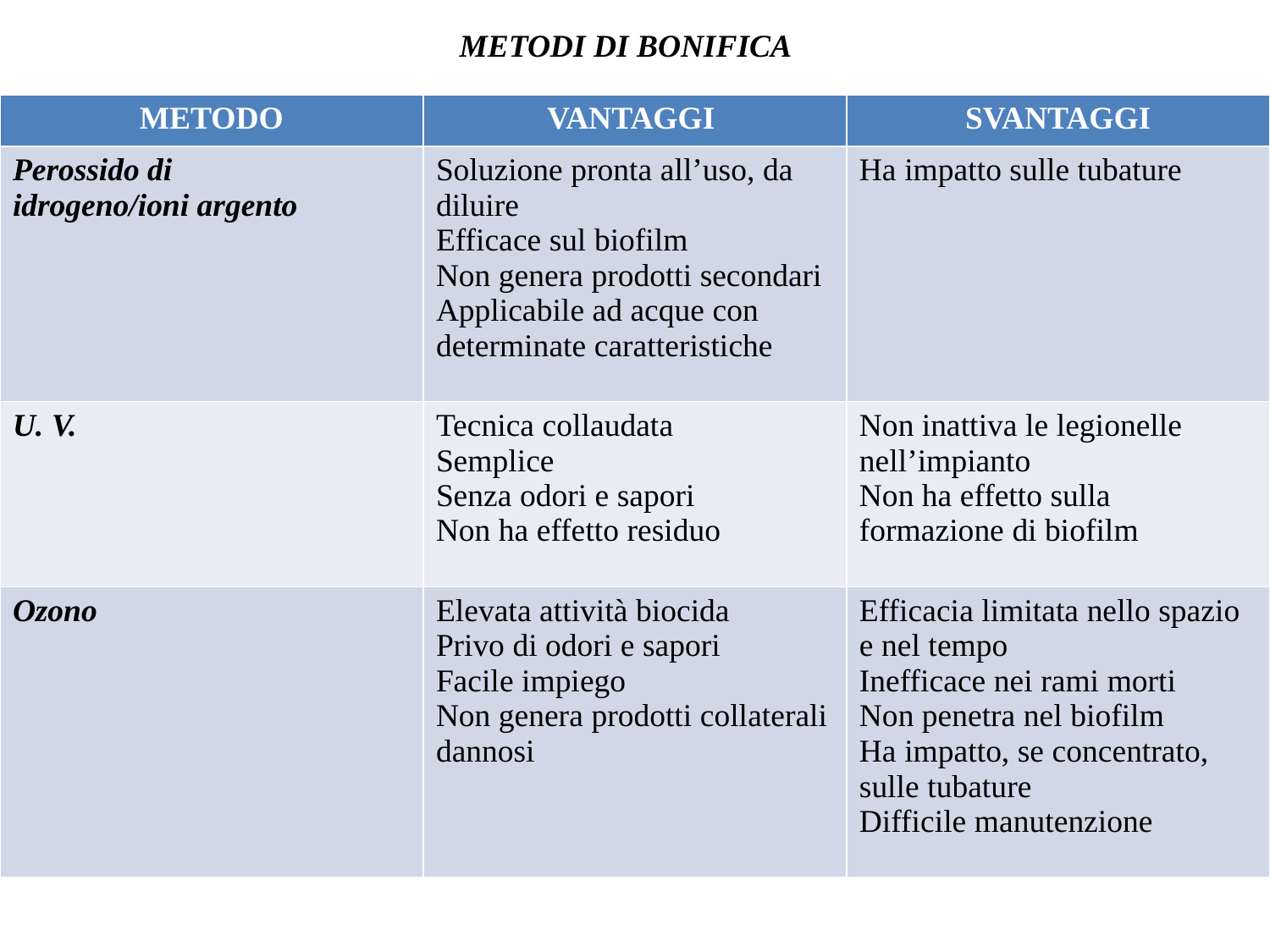

METODI DI BONIFICA
| METODO | VANTAGGI | SVANTAGGI |
| --- | --- | --- |
| Perossido di idrogeno/ioni argento | Soluzione pronta all’uso, da diluire Efficace sul biofilm Non genera prodotti secondari Applicabile ad acque con determinate caratteristiche | Ha impatto sulle tubature |
| U. V. | Tecnica collaudata Semplice Senza odori e sapori Non ha effetto residuo | Non inattiva le legionelle nell’impianto Non ha effetto sulla formazione di biofilm |
| Ozono | Elevata attività biocida Privo di odori e sapori Facile impiego Non genera prodotti collaterali dannosi | Efficacia limitata nello spazio e nel tempo Inefficace nei rami morti Non penetra nel biofilm Ha impatto, se concentrato, sulle tubature Difficile manutenzione |